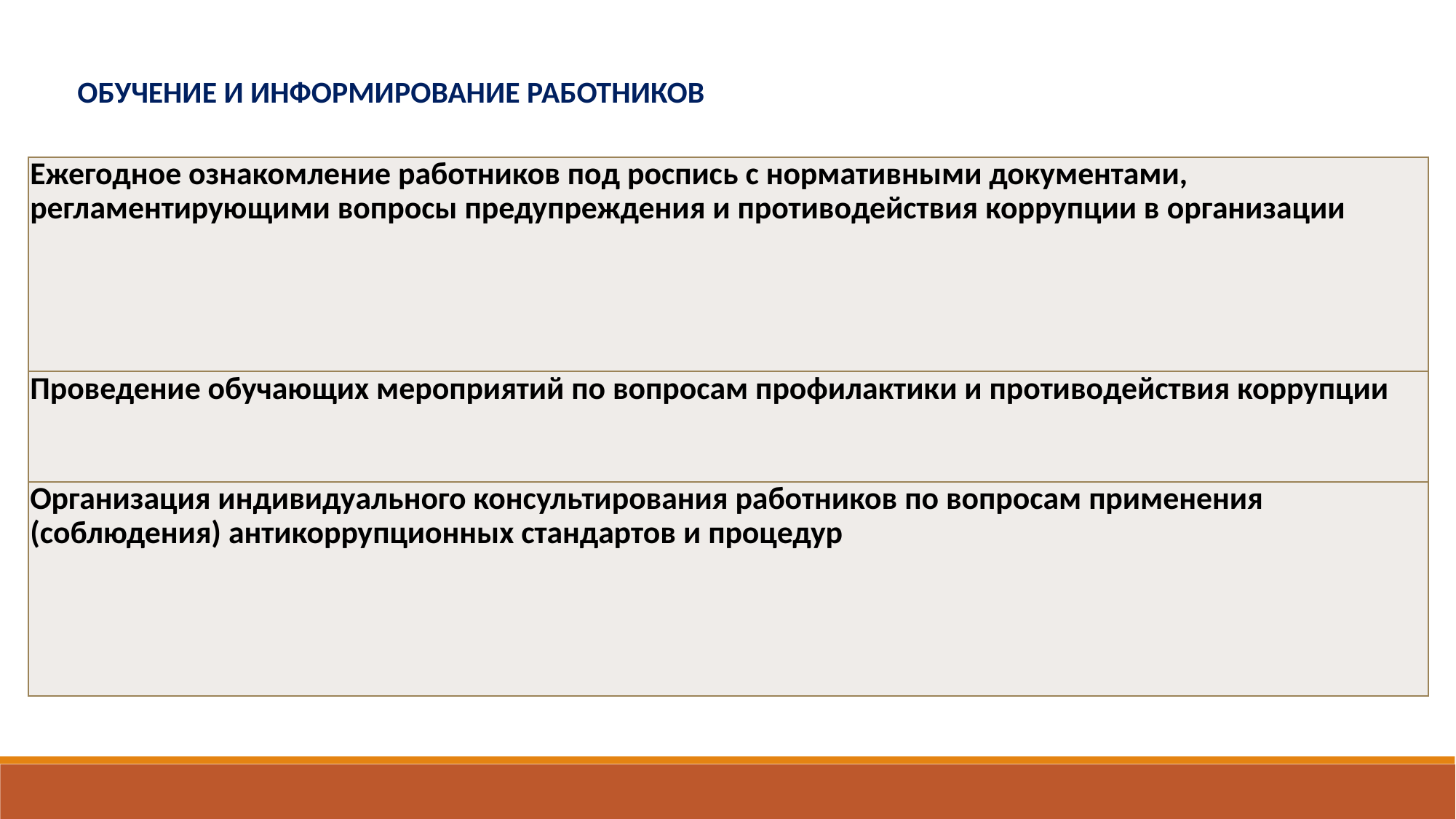

ОБУЧЕНИЕ И ИНФОРМИРОВАНИЕ РАБОТНИКОВ
| Ежегодное ознакомление работников под роспись с нормативными документами, регламентирующими вопросы предупреждения и противодействия коррупции в организации |
| --- |
| Проведение обучающих мероприятий по вопросам профилактики и противодействия коррупции |
| Организация индивидуального консультирования работников по вопросам применения (соблюдения) антикоррупционных стандартов и процедур |